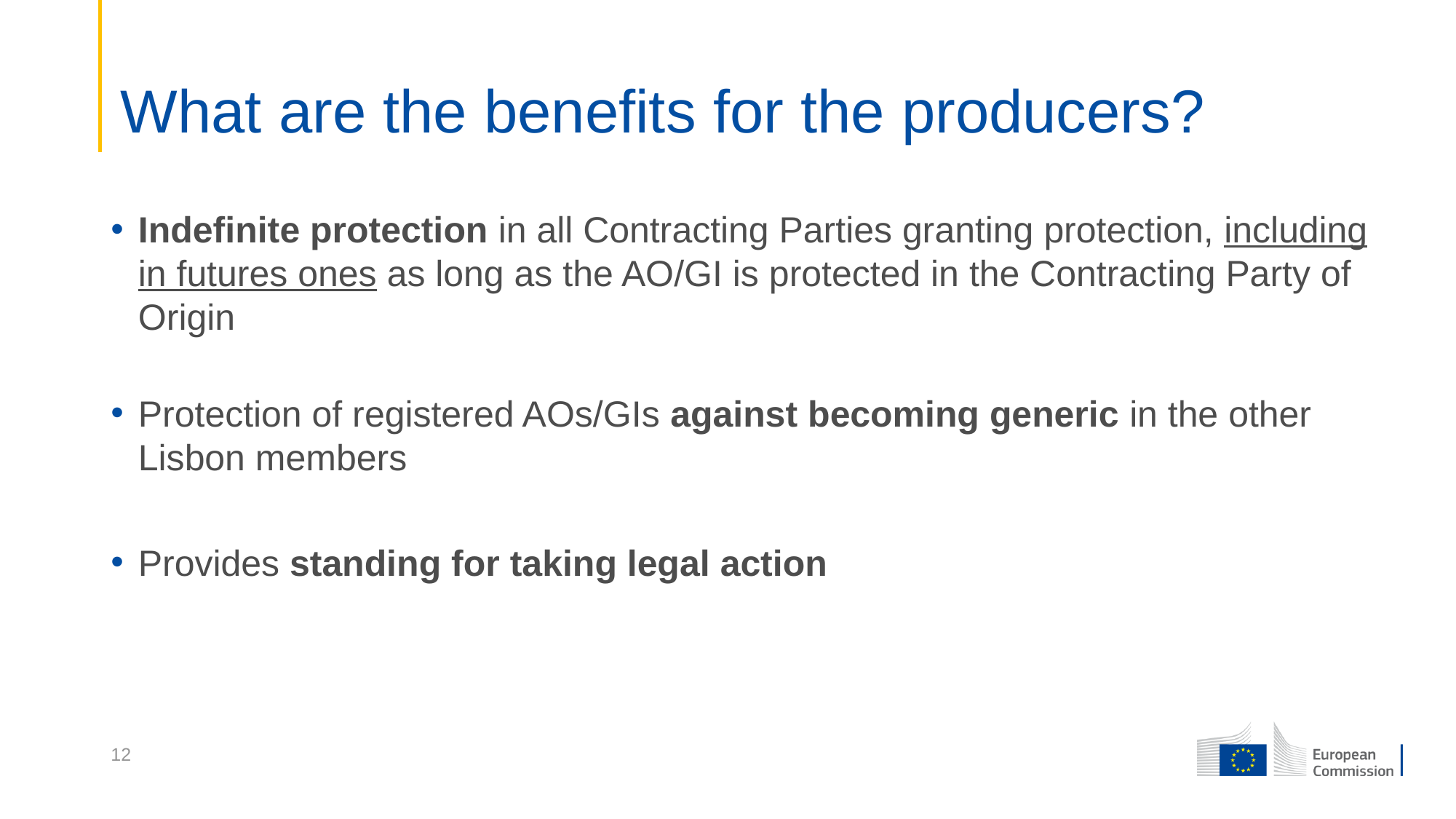

# What are the benefits for the producers?

Indefinite protection in all Contracting Parties granting protection, including in futures ones as long as the AO/GI is protected in the Contracting Party of Origin
Protection of registered AOs/GIs against becoming generic in the other Lisbon members

Provides standing for taking legal action

12